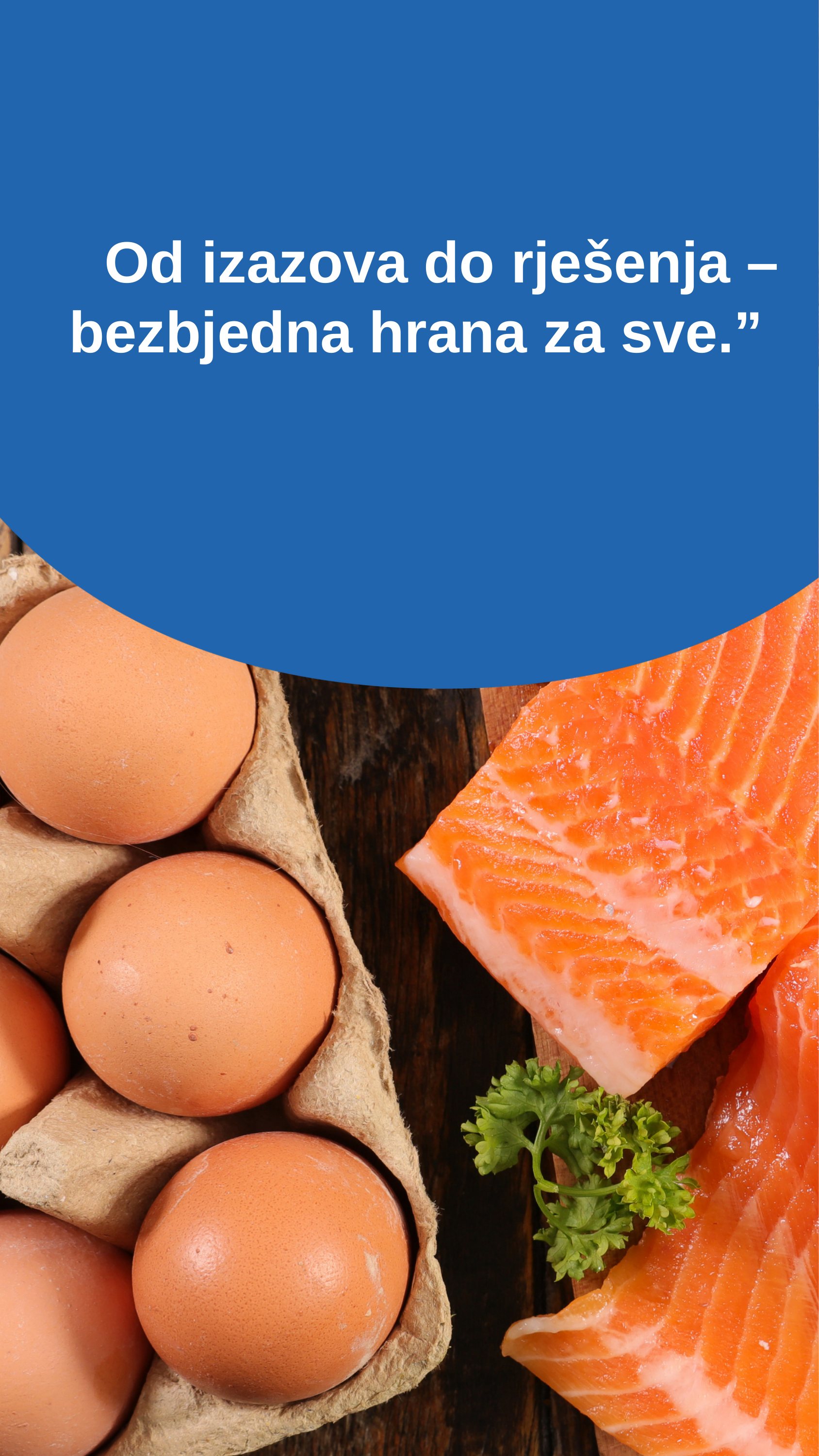

Od izazova do rješenja – bezbjedna hrana za sve.”